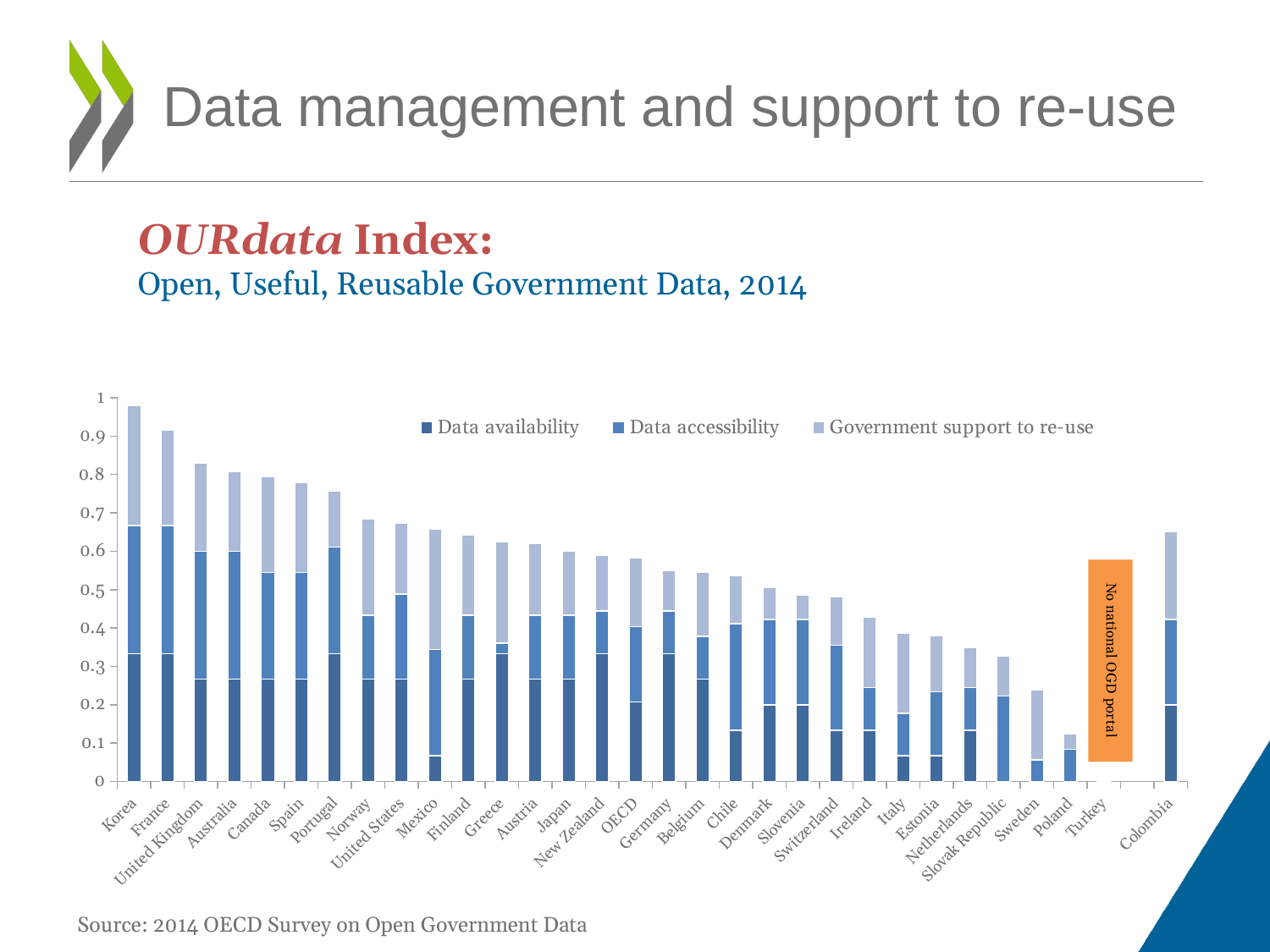

# Data management and support to re-use
OURdata Index:
Open, Useful, Reusable Government Data, 2014

### Chart

| Category | Data availability | Data accessibility | Government support to re-use |
|---|---|---|---|
| Korea | 0.3333333333333333 | 0.3333333333333333 | 0.3125 |
| France | 0.3333333333333333 | 0.3333333333333333 | 0.25 |
| United Kingdom | 0.26666666666666666 | 0.3333333333333333 | 0.22916666666666666 |
| Australia | 0.26666666666666666 | 0.3333333333333333 | 0.20833333333333334 |
| Canada | 0.26666666666666666 | 0.2777777777777778 | 0.25 |
| Spain | 0.26666666666666666 | 0.2777777777777778 | 0.23497886473429952 |
| Portugal | 0.3333333333333333 | 0.2777777777777778 | 0.14583333333333334 |
| Norway | 0.26666666666666666 | 0.16666666666666666 | 0.25 |
| United States | 0.26666666666666666 | 0.2222222222222222 | 0.18331219806763285 |
| Mexico | 0.06666666666666667 | 0.2777777777777778 | 0.3125 |
| Finland | 0.26666666666666666 | 0.16666666666666666 | 0.20833333333333334 |
| Greece | 0.3333333333333333 | 0.027777777777777776 | 0.2644927536231884 |
| Austria | 0.26666666666666666 | 0.16666666666666666 | 0.1875 |
| Japan | 0.26666666666666666 | 0.16666666666666666 | 0.16666666666666666 |
| New Zealand | 0.3333333333333333 | 0.1111111111111111 | 0.14583333333333334 |
| OECD | 0.20714285714285718 | 0.19642857142857142 | 0.1781038647342995 |
| Germany | 0.3333333333333333 | 0.1111111111111111 | 0.10416666666666667 |
| Belgium | 0.26666666666666666 | 0.1111111111111111 | 0.16666666666666666 |
| Chile | 0.13333333333333333 | 0.2777777777777778 | 0.125 |
| Denmark | 0.19999999999999998 | 0.2222222222222222 | 0.08333333333333333 |
| Slovenia | 0.19999999999999998 | 0.2222222222222222 | 0.0625 |
| Switzerland | 0.13333333333333333 | 0.2222222222222222 | 0.125 |
| Ireland | 0.13333333333333333 | 0.1111111111111111 | 0.18331219806763285 |
| Italy | 0.06666666666666667 | 0.1111111111111111 | 0.20833333333333334 |
| Estonia | 0.06666666666666667 | 0.16666666666666666 | 0.14583333333333334 |
| Netherlands | 0.13333333333333333 | 0.1111111111111111 | 0.10416666666666667 |
| Slovak Republic | 0.0 | 0.2222222222222222 | 0.10416666666666667 |
| Sweden | 0.0 | 0.05555555555555555 | 0.18331219806763285 |
| Poland | 0.0 | 0.08333333333333333 | 0.041666666666666664 |
| Turkey | 0.0 | 0.0 | 0.0 |
|  | None | None | None |
| Colombia | 0.19999999999999998 | 0.2222222222222222 | 0.22916666666666666 |
Source: 2014 OECD Survey on Open Government Data